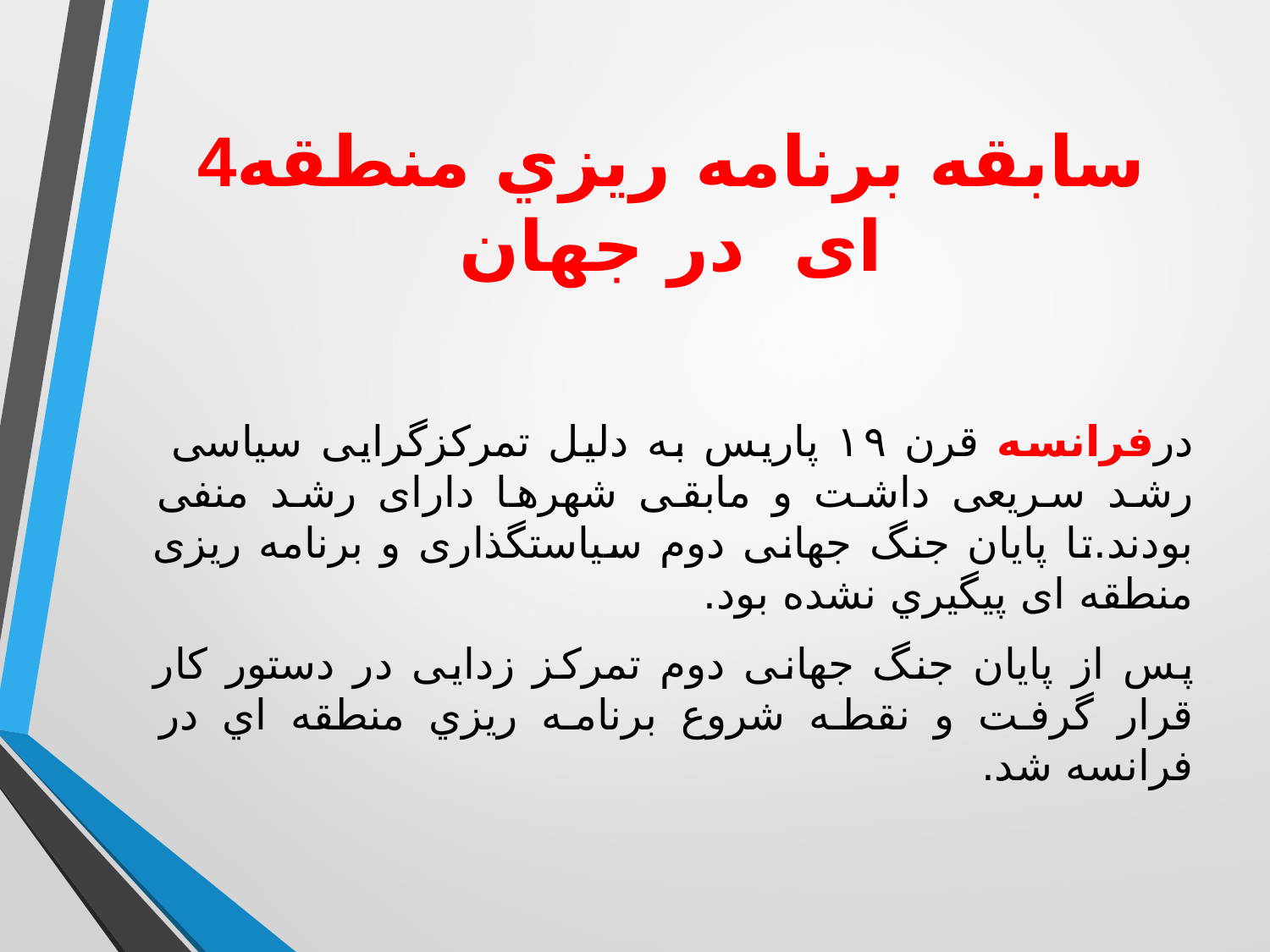

# 4سابقه برنامه ريزي منطقه ای  در جهان
درفرانسه قرن ۱۹ پاریس به دلیل تمرکزگرایی سیاسی  رشد سریعی داشت و مابقی شهرها دارای رشد منفی بودند.تا پایان جنگ جهانی دوم سیاستگذاری و برنامه ریزی منطقه ای پيگيري نشده بود.
پس از پایان جنگ جهانی دوم تمرکز زدایی در دستور کار قرار گرفت و نقطه شروع برنامه ريزي منطقه اي در فرانسه شد.